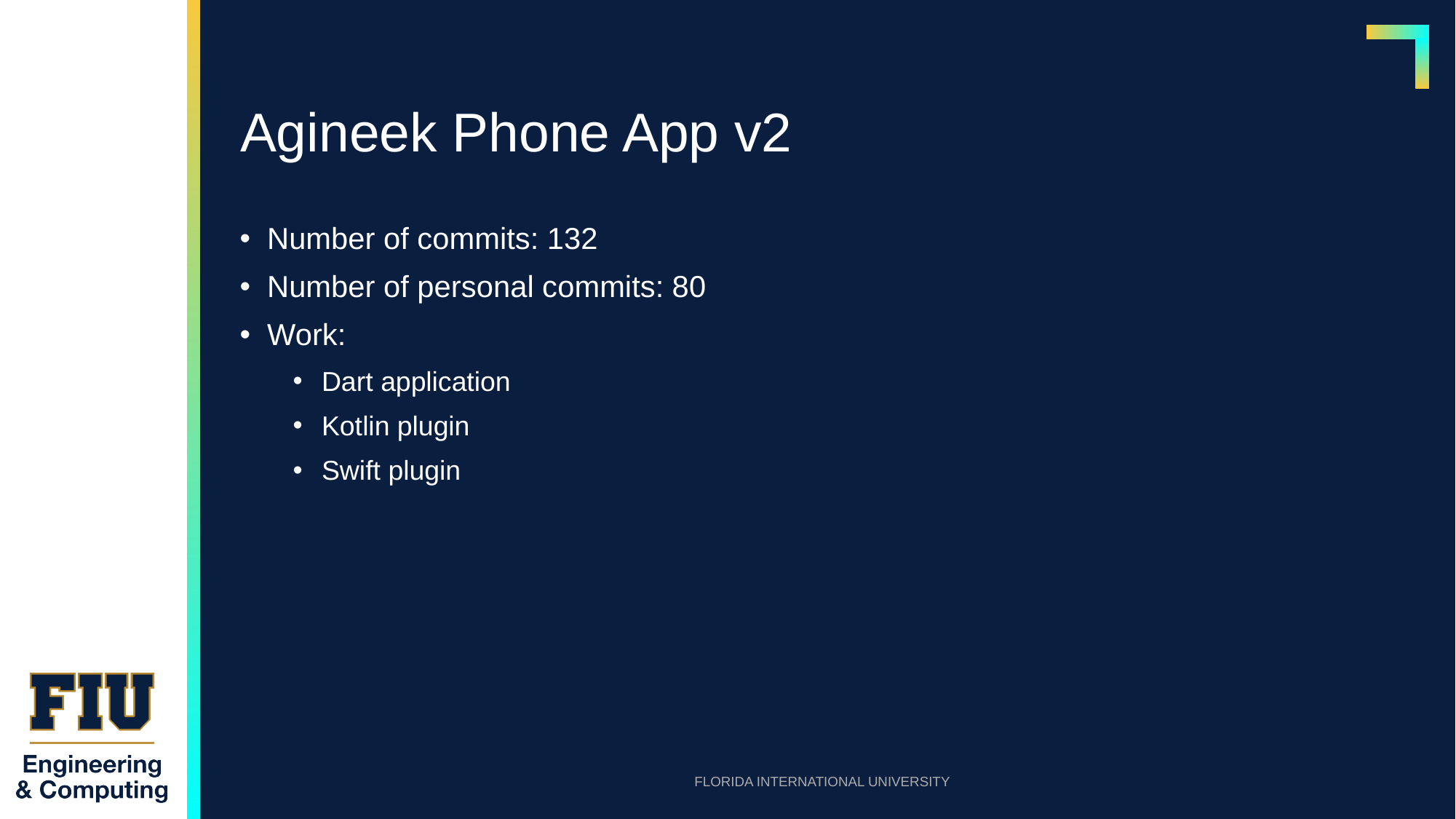

# Agineek Phone App v2
Number of commits: 132
Number of personal commits: 80
Work:
Dart application
Kotlin plugin
Swift plugin